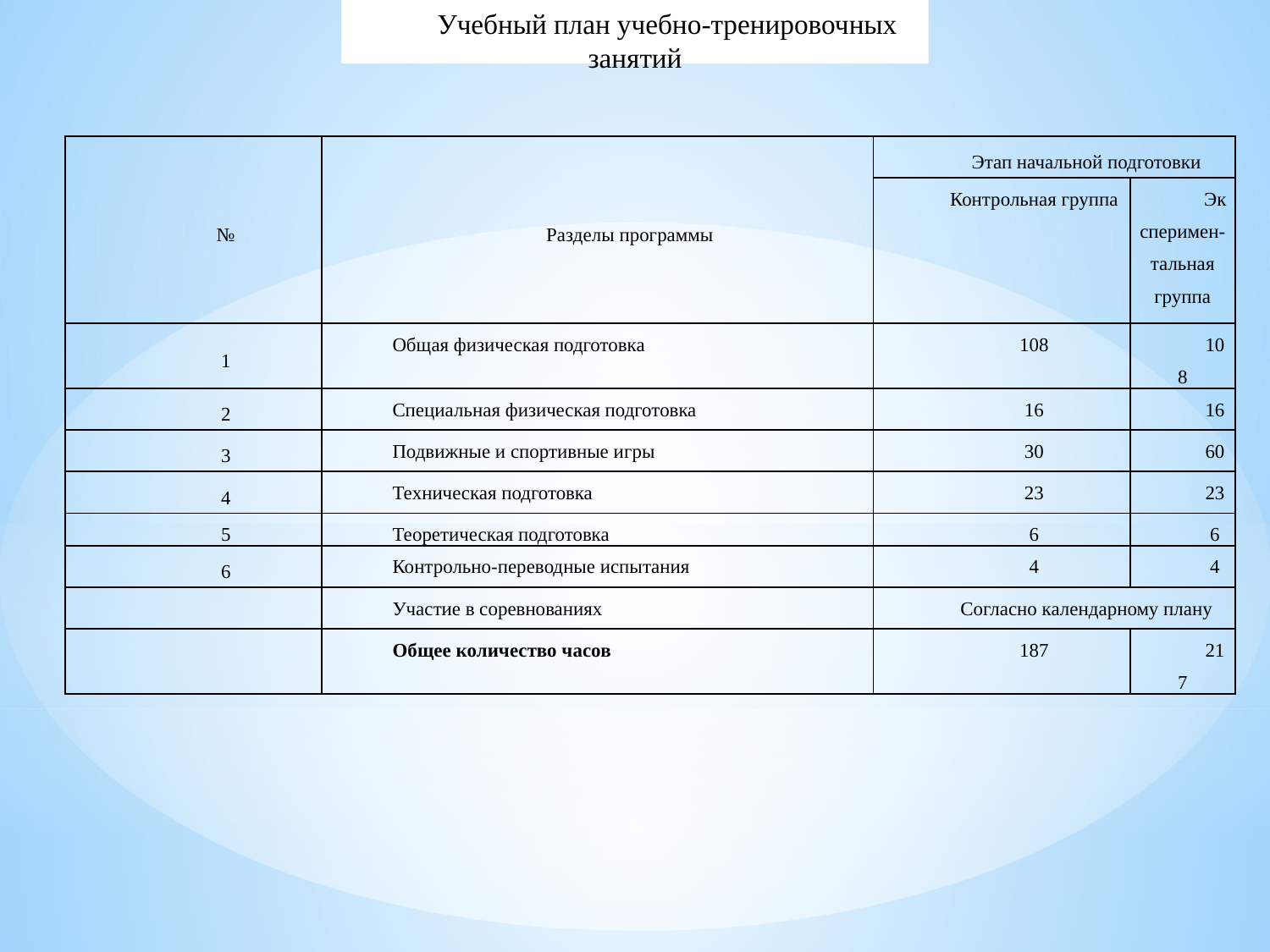

Учебный план учебно-тренировочных занятий
| № | Разделы программы | Этап начальной подготовки |  |
| --- | --- | --- | --- |
|  |  | Контрольная группа | Эксперимен-тальная группа |
| 1 | Общая физическая подготовка | 108 | 108 |
| 2 | Специальная физическая подготовка | 16 | 16 |
| 3 | Подвижные и спортивные игры | 30 | 60 |
| 4 | Техническая подготовка | 23 | 23 |
| 5 | Теоретическая подготовка | 6 | 6 |
| 6 | Контрольно-переводные испытания | 4 | 4 |
|  | Участие в соревнованиях | Согласно календарному плану |  |
|  | Общее количество часов | 187 | 217 |